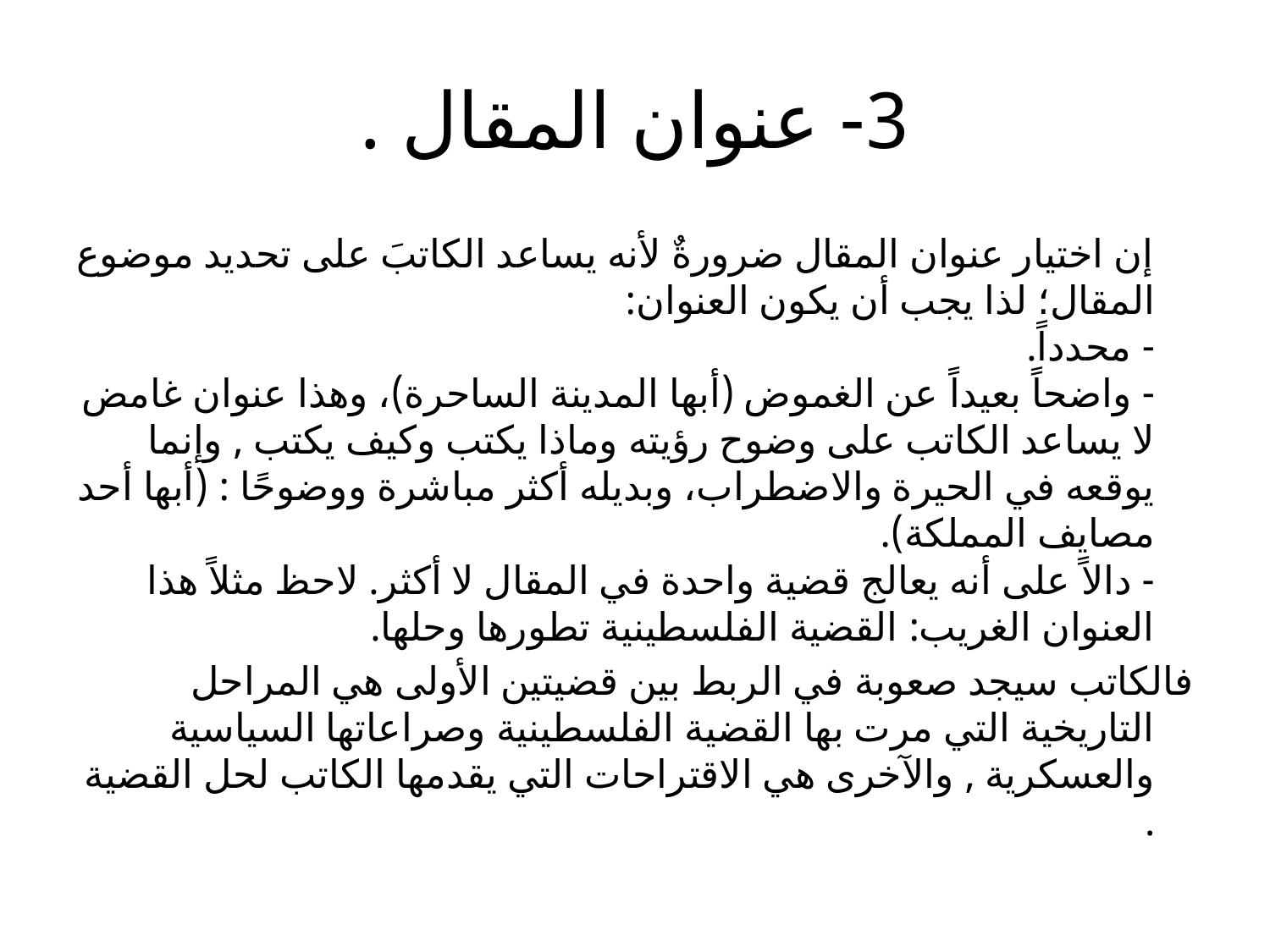

# 3- عنوان المقال .
    إن اختيار عنوان المقال ضرورةٌ لأنه يساعد الكاتبَ على تحديد موضوع المقال؛ لذا يجب أن يكون العنوان:
- محدداً. 
- واضحاً بعيداً عن الغموض (أبها المدينة الساحرة)، وهذا عنوان غامض لا يساعد الكاتب على وضوح رؤيته وماذا يكتب وكيف يكتب , وإنما يوقعه في الحيرة والاضطراب، وبديله أكثر مباشرة ووضوحًا : (أبها أحد مصايف المملكة).
- دالاً على أنه يعالج قضية واحدة في المقال لا أكثر. لاحظ مثلاً هذا العنوان الغريب: القضية الفلسطينية تطورها وحلها.
فالكاتب سيجد صعوبة في الربط بين قضيتين الأولى هي المراحل التاريخية التي مرت بها القضية الفلسطينية وصراعاتها السياسية والعسكرية , والآخرى هي الاقتراحات التي يقدمها الكاتب لحل القضية .